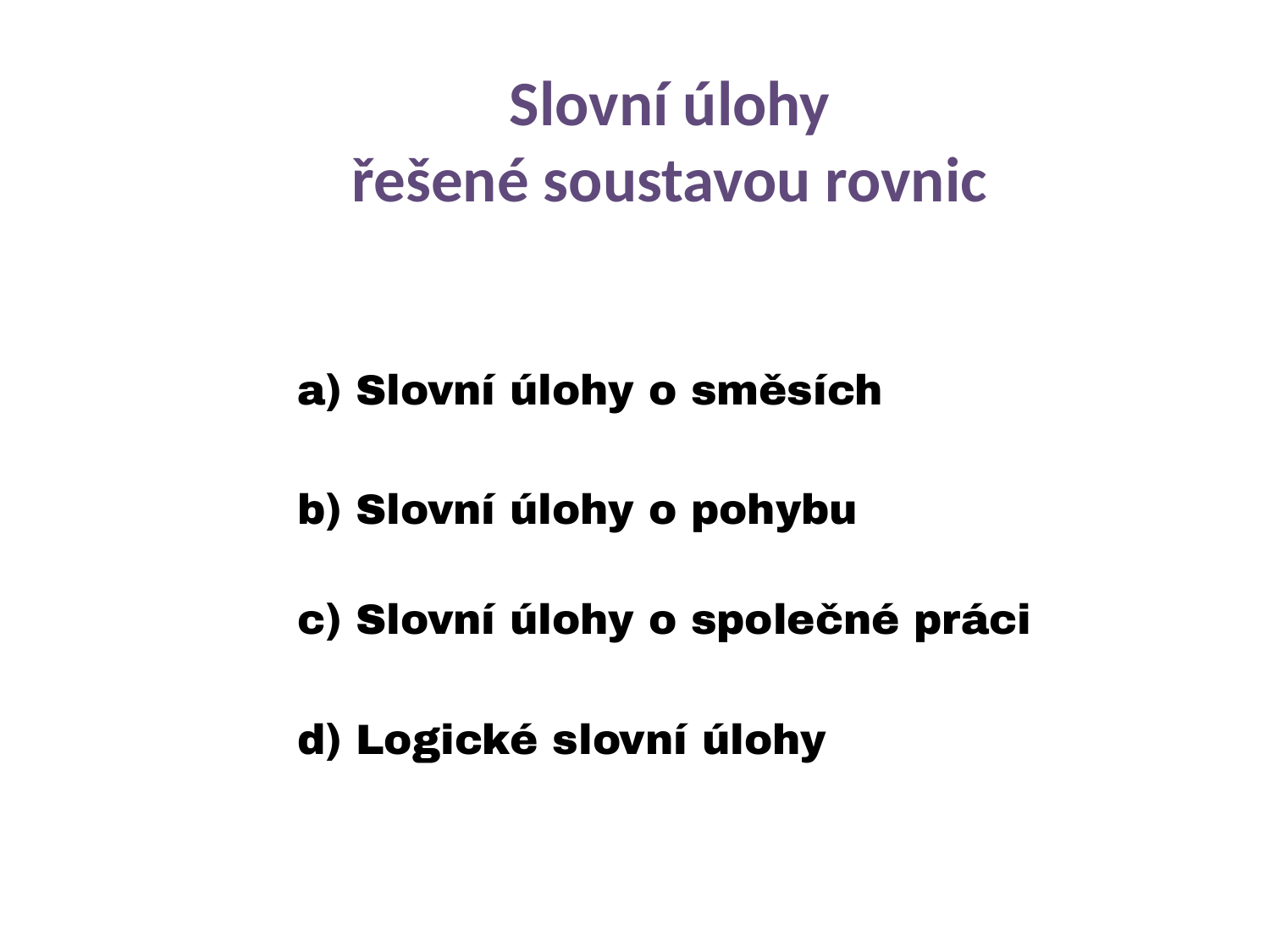

Slovní úlohy
řešené soustavou rovnic

a) Slovní úlohy o směsích
b) Slovní úlohy o pohybu
c) Slovní úlohy o společné práci
d) Logické slovní úlohy